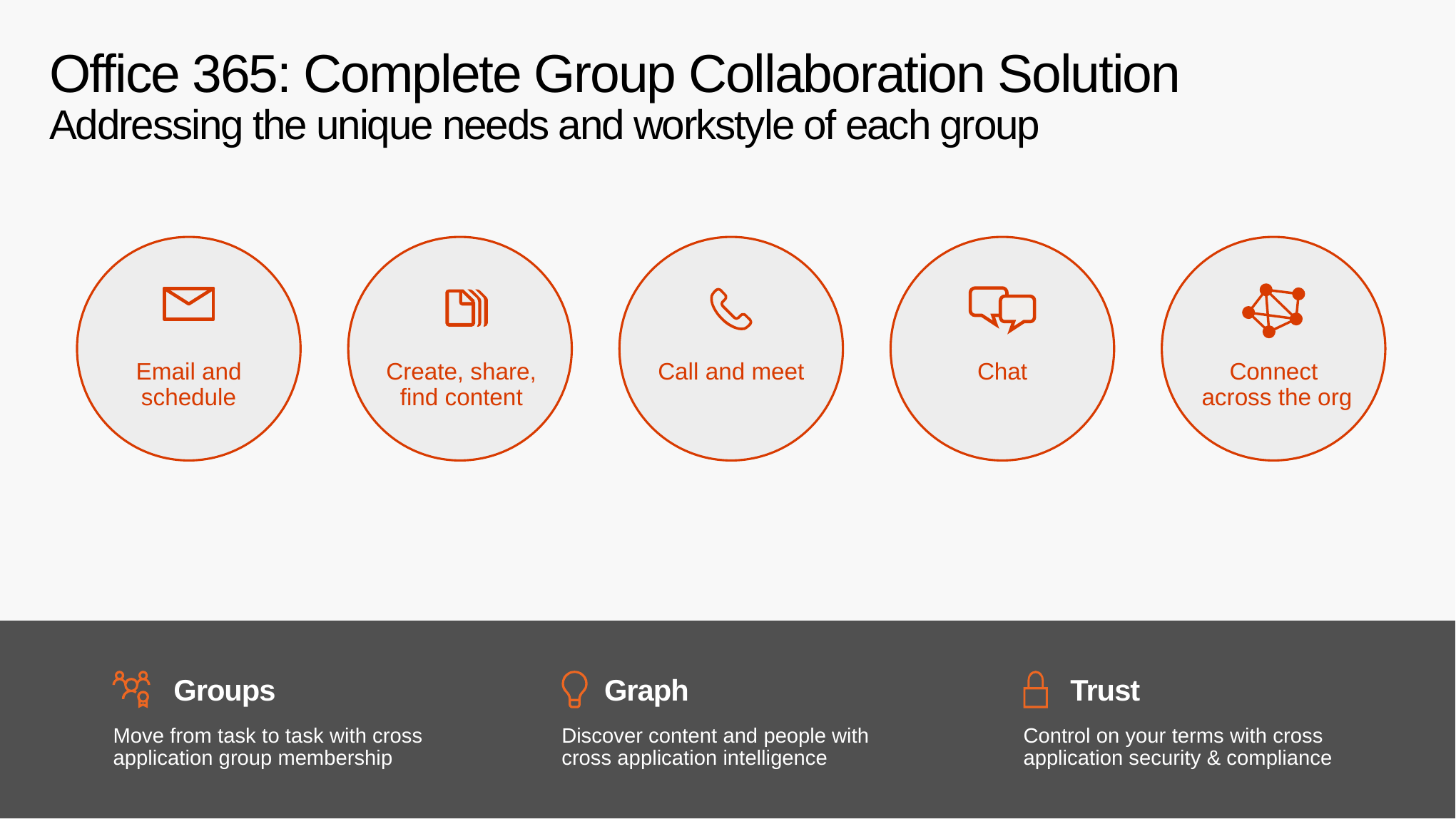

# Office 365: Complete Group Collaboration Solution Addressing the unique needs and workstyle of each group

Email and
schedule

Create, share, find content

Call and meet

Chat

Connect
across the org

        Groups
Move from task to task with cross application group membership

      Graph
Discover content and people with cross application intelligence

      Trust
Control on your terms with cross application security & compliance